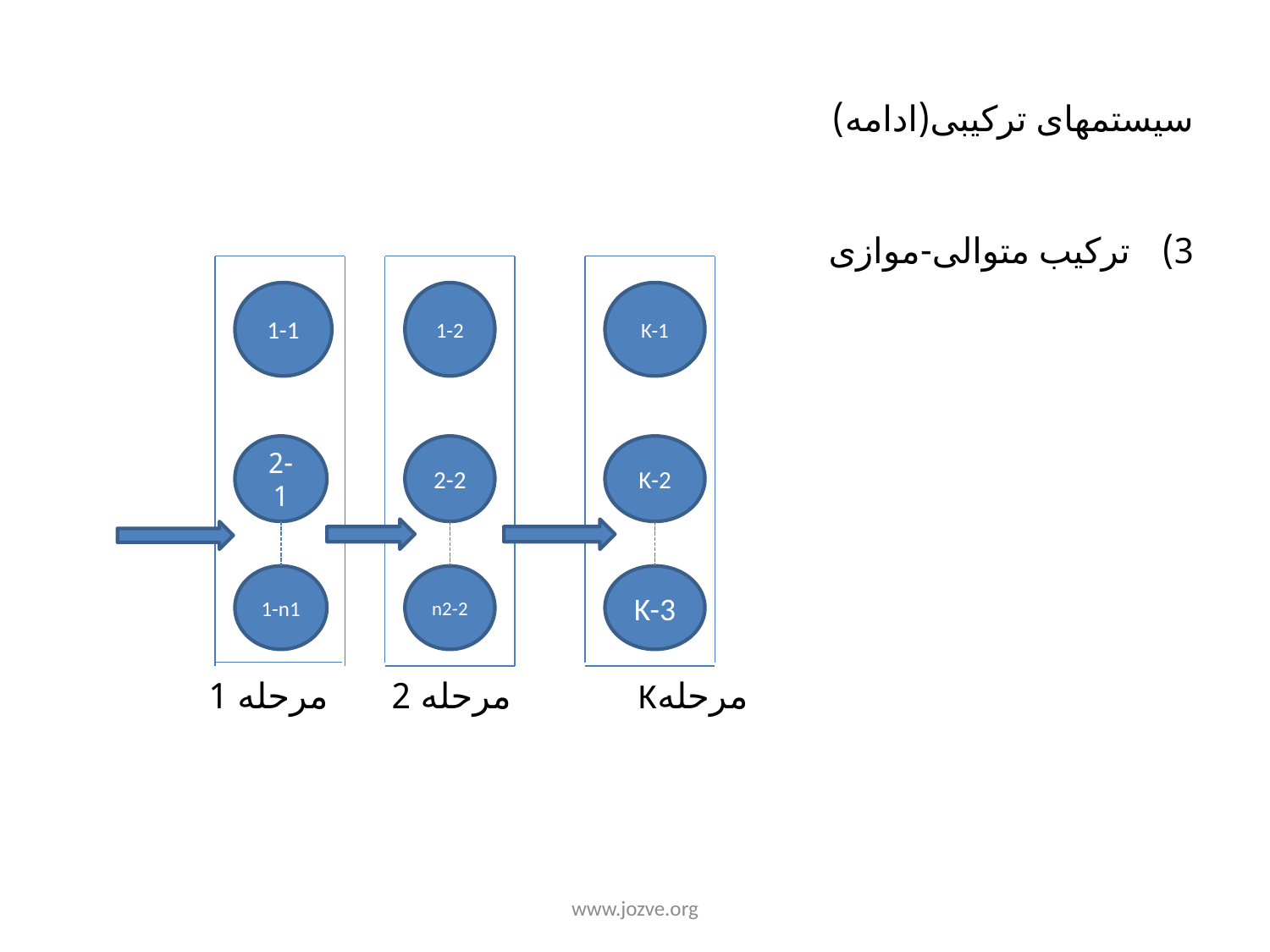

# سیستمهای ترکیبی(ادامه)
ترکیب متوالی-موازی

                                                 مرحلهK              مرحله 2       مرحله 1

1-1
1-2
K-1
2-1
2-2
K-2

1-n1
n2-2
K-3
www.jozve.org